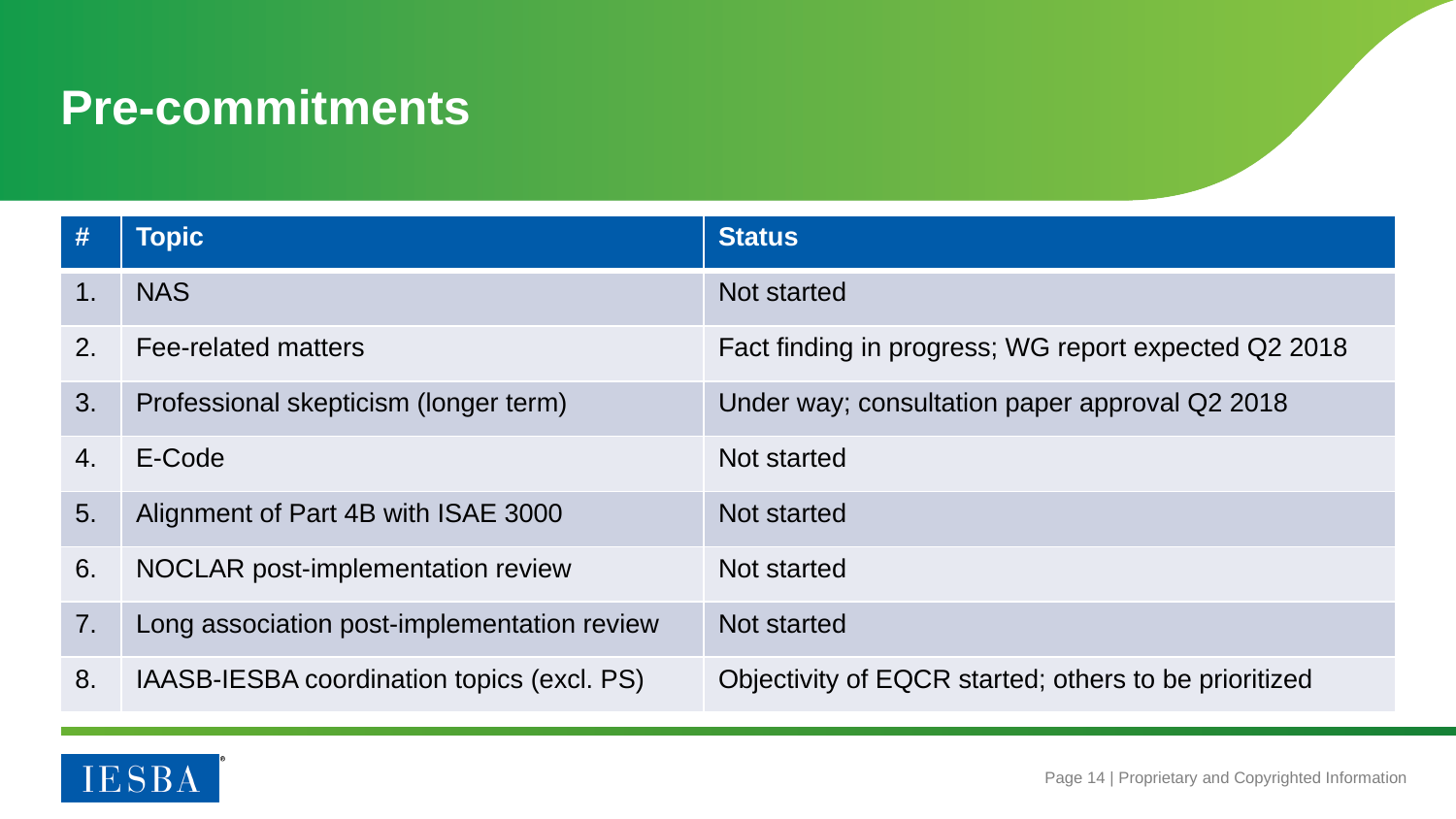

# Pre-commitments
| # | Topic | Status |
| --- | --- | --- |
| 1. | NAS | Not started |
| 2. | Fee-related matters | Fact finding in progress; WG report expected Q2 2018 |
| 3. | Professional skepticism (longer term) | Under way; consultation paper approval Q2 2018 |
| 4. | E-Code | Not started |
| 5. | Alignment of Part 4B with ISAE 3000 | Not started |
| 6. | NOCLAR post-implementation review | Not started |
| 7. | Long association post-implementation review | Not started |
| 8. | IAASB-IESBA coordination topics (excl. PS) | Objectivity of EQCR started; others to be prioritized |